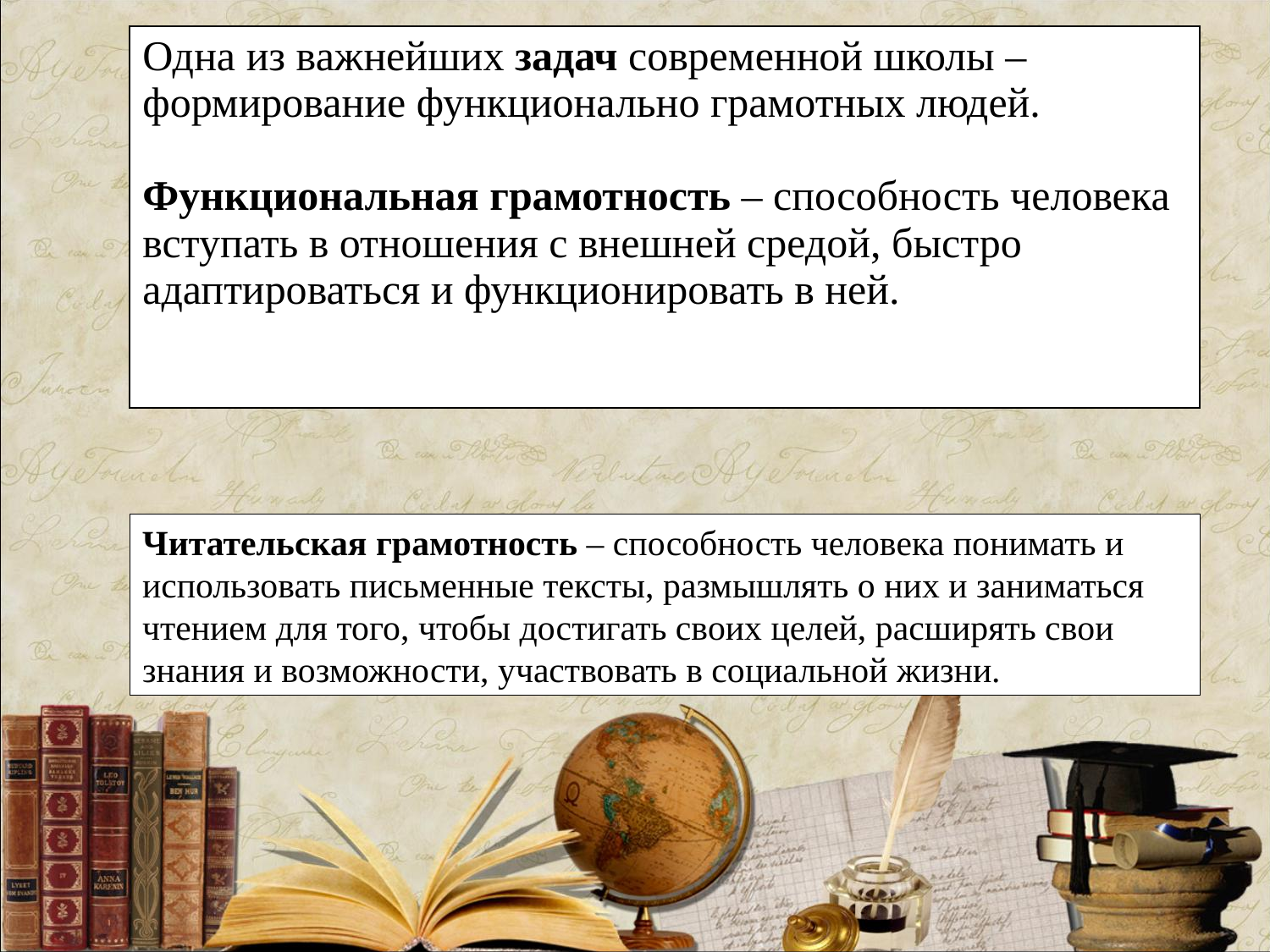

| Одна из важнейших задач современной школы – формирование функционально грамотных людей. Функциональная грамотность – способность человека вступать в отношения с внешней средой, быстро адаптироваться и функционировать в ней. |
| --- |
Читательская грамотность – способность человека понимать и использовать письменные тексты, размышлять о них и заниматься чтением для того, чтобы достигать своих целей, расширять свои знания и возможности, участвовать в социальной жизни.